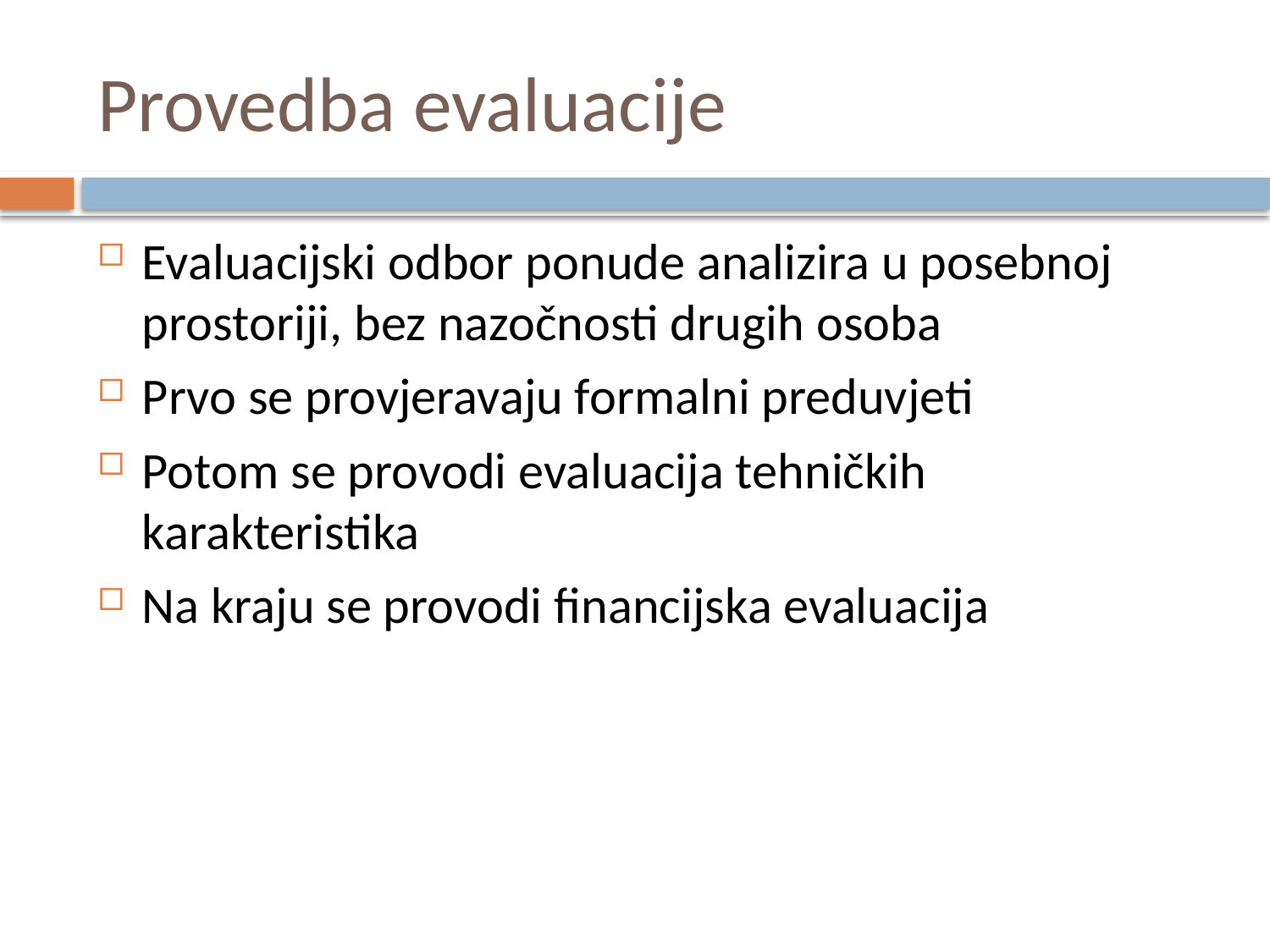

# Provedba evaluacije
Evaluacijski odbor ponude analizira u posebnoj prostoriji, bez nazočnosti drugih osoba
Prvo se provjeravaju formalni preduvjeti
Potom se provodi evaluacija tehničkih karakteristika
Na kraju se provodi financijska evaluacija